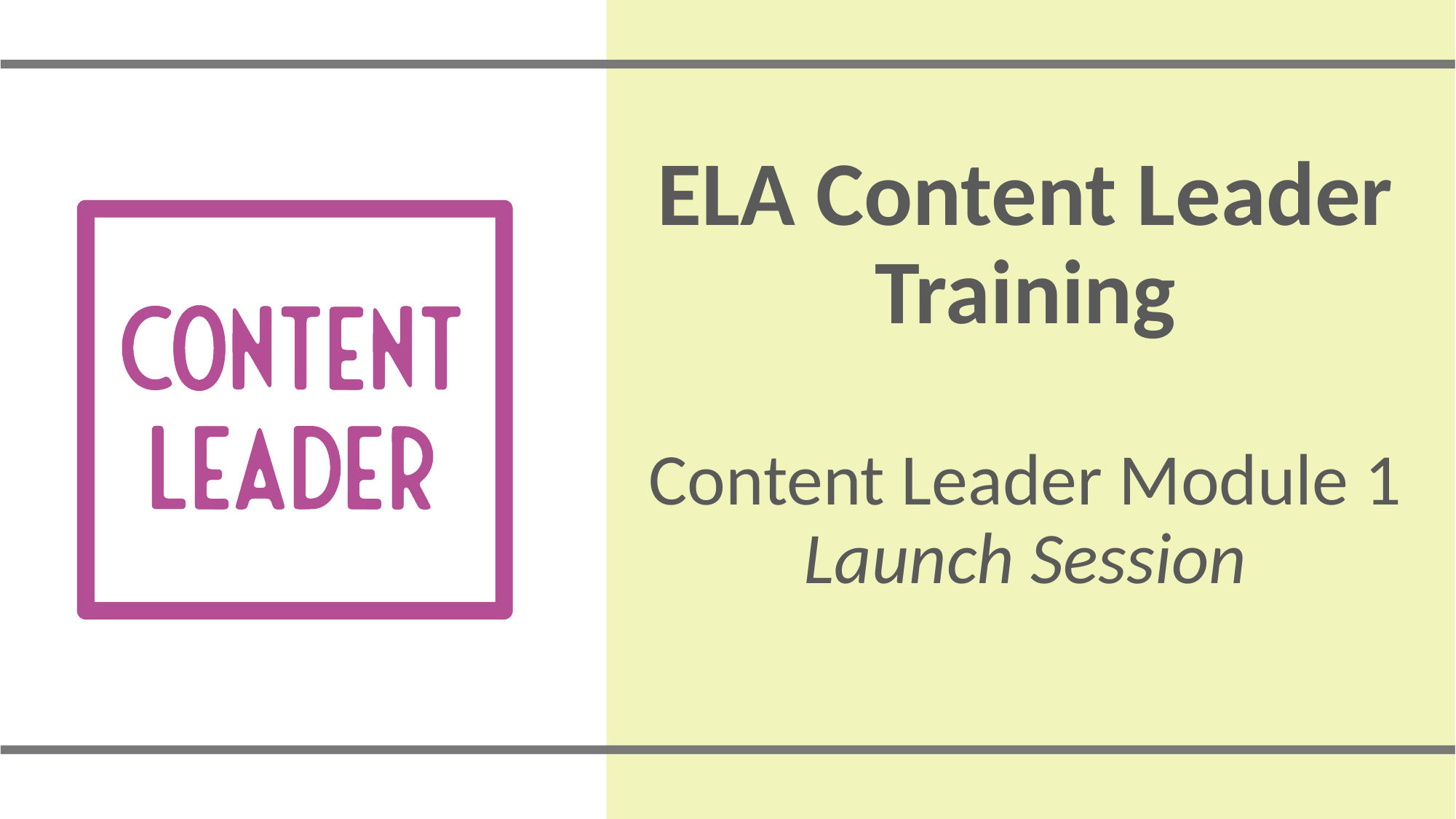

# ELA Content Leader Training Content Leader Module 1 Launch Session